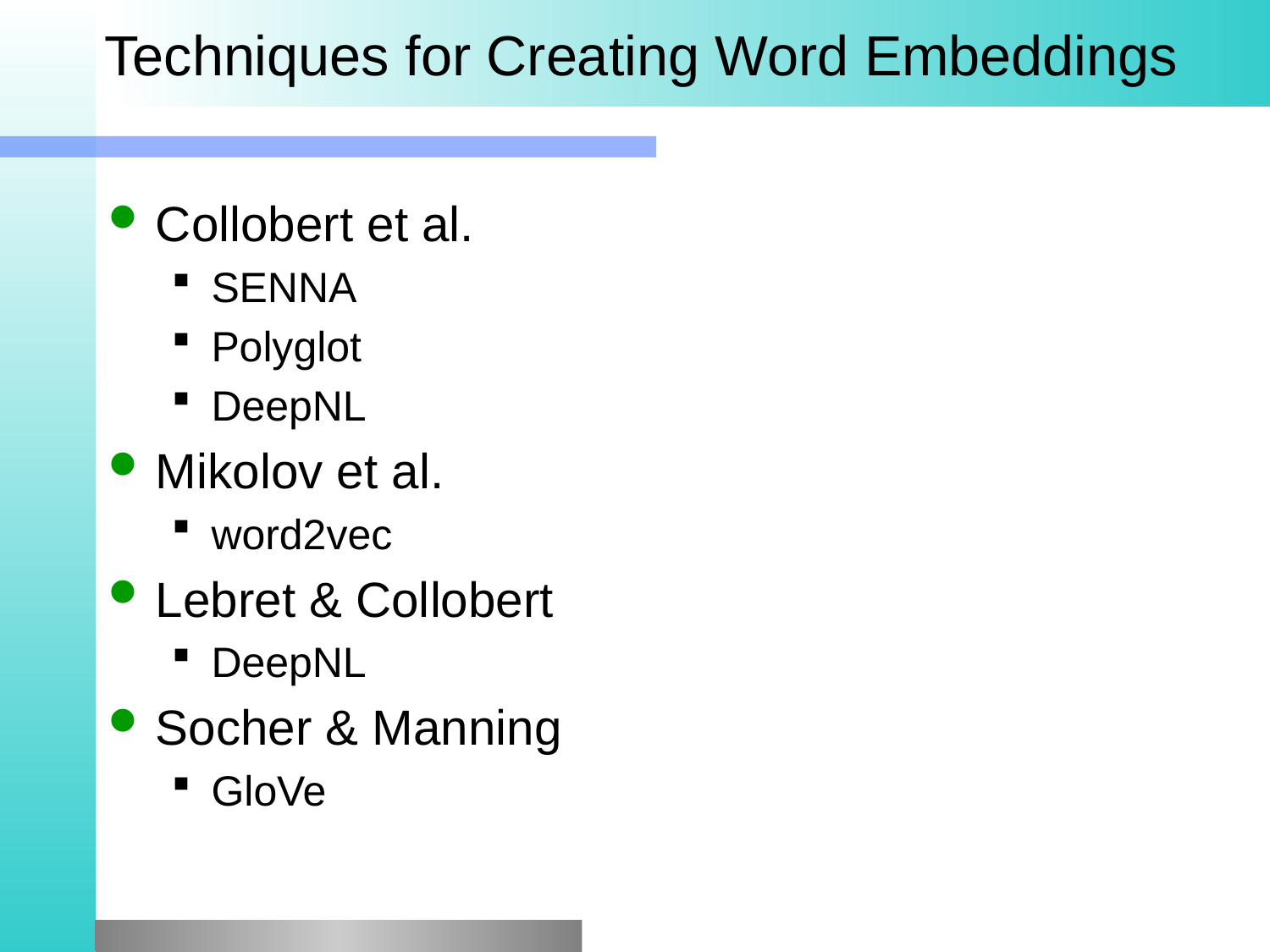

# Techniques for Creating Word Embeddings
Collobert et al.
SENNA
Polyglot
DeepNL
Mikolov et al.
word2vec
Lebret & Collobert
DeepNL
Socher & Manning
GloVe